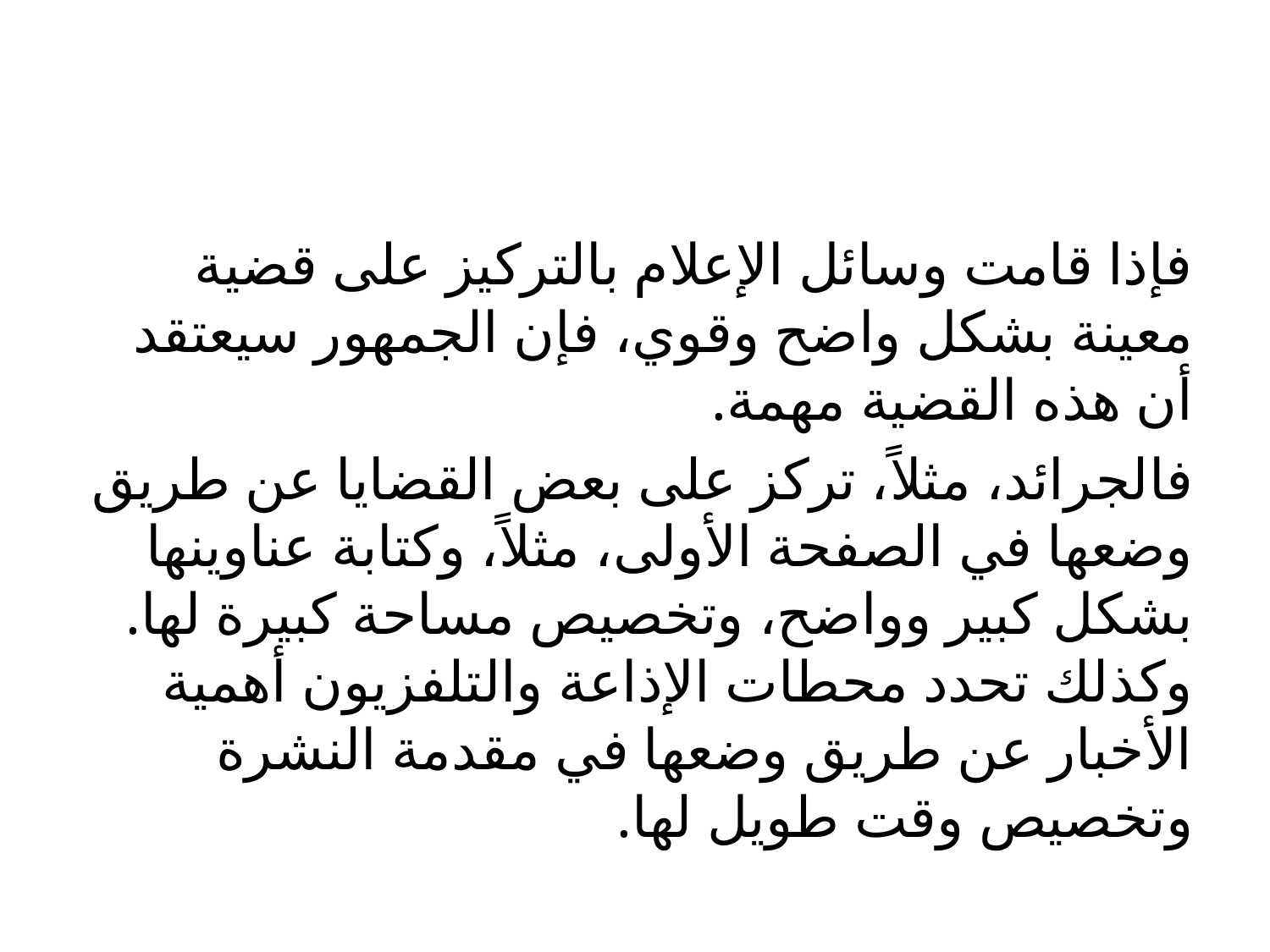

#
فإذا قامت وسائل الإعلام بالتركيز على قضية معينة بشكل واضح وقوي، فإن الجمهور سيعتقد أن هذه القضية مهمة.
فالجرائد، مثلاً، تركز على بعض القضايا عن طريق وضعها في الصفحة الأولى، مثلاً، وكتابة عناوينها بشكل كبير وواضح، وتخصيص مساحة كبيرة لها. وكذلك تحدد محطات الإذاعة والتلفزيون أهمية الأخبار عن طريق وضعها في مقدمة النشرة وتخصيص وقت طويل لها.